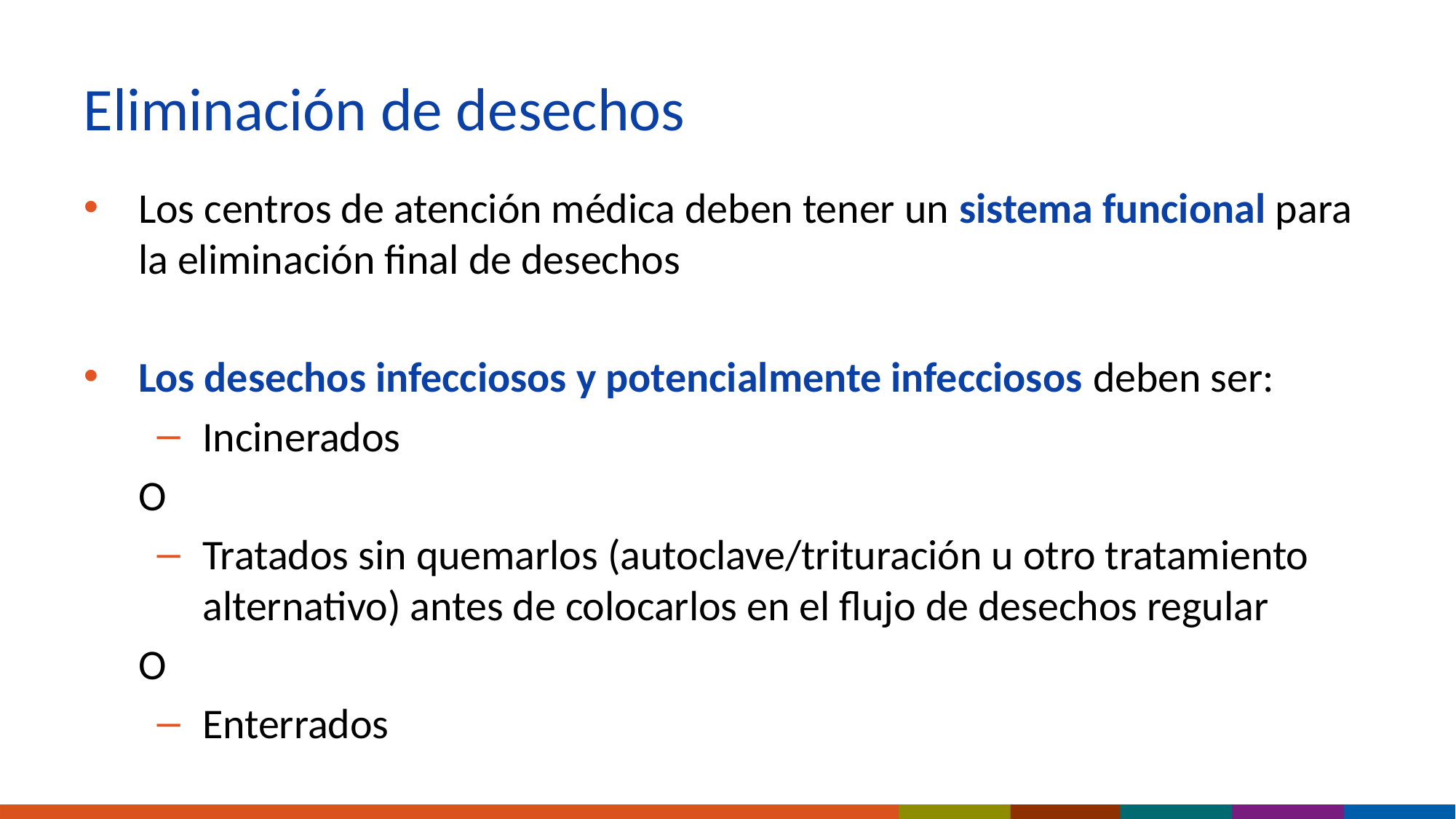

# Eliminación de desechos
Los centros de atención médica deben tener un sistema funcional para la eliminación final de desechos

Los desechos infecciosos y potencialmente infecciosos deben ser:
Incinerados
O
Tratados sin quemarlos (autoclave/trituración u otro tratamiento alternativo) antes de colocarlos en el flujo de desechos regular
O
Enterrados